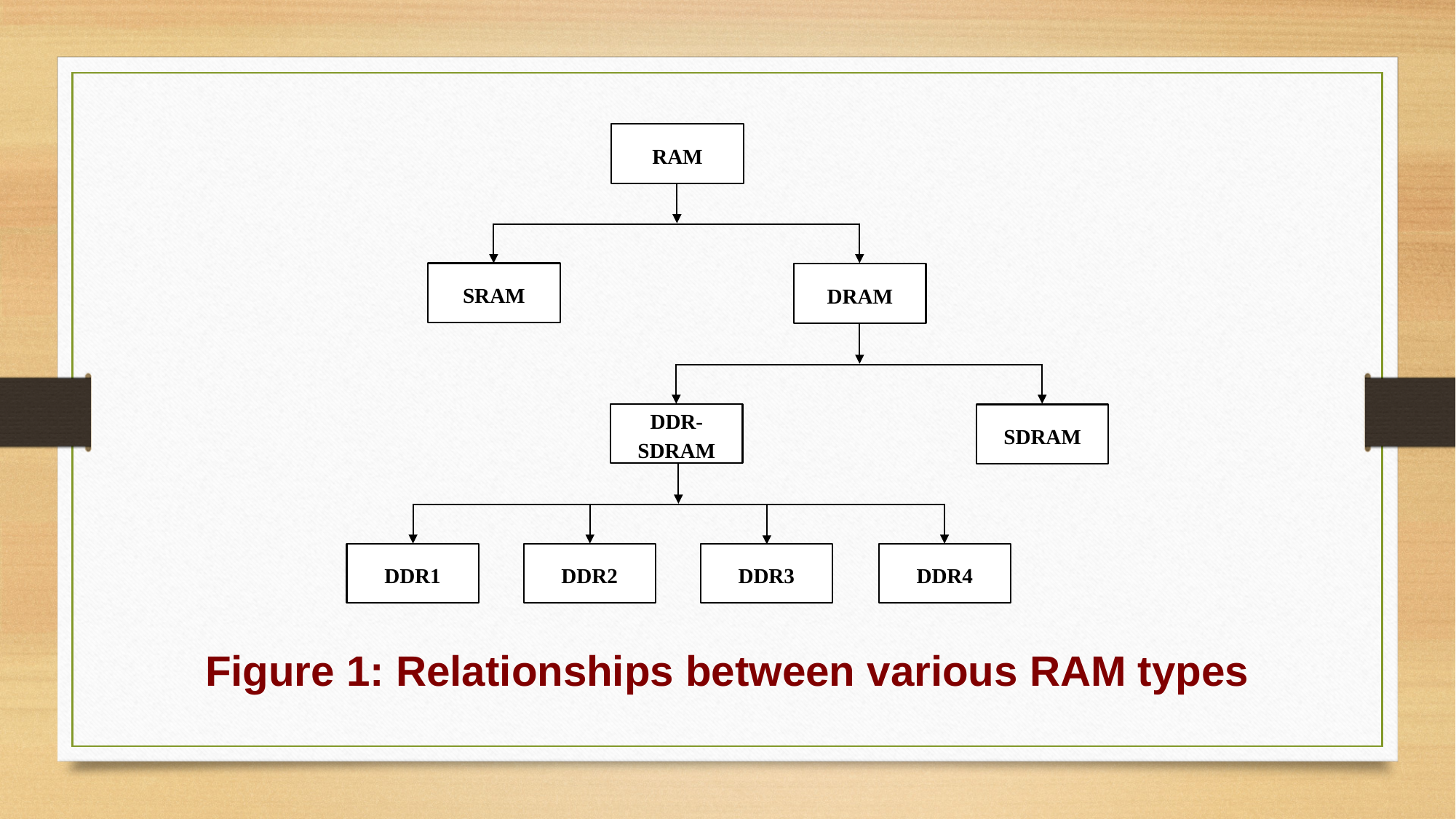

RAM
SRAM
DRAM
DDR-SDRAM
SDRAM
DDR1
DDR2
DDR3
DDR4
Figure 1: Relationships between various RAM types